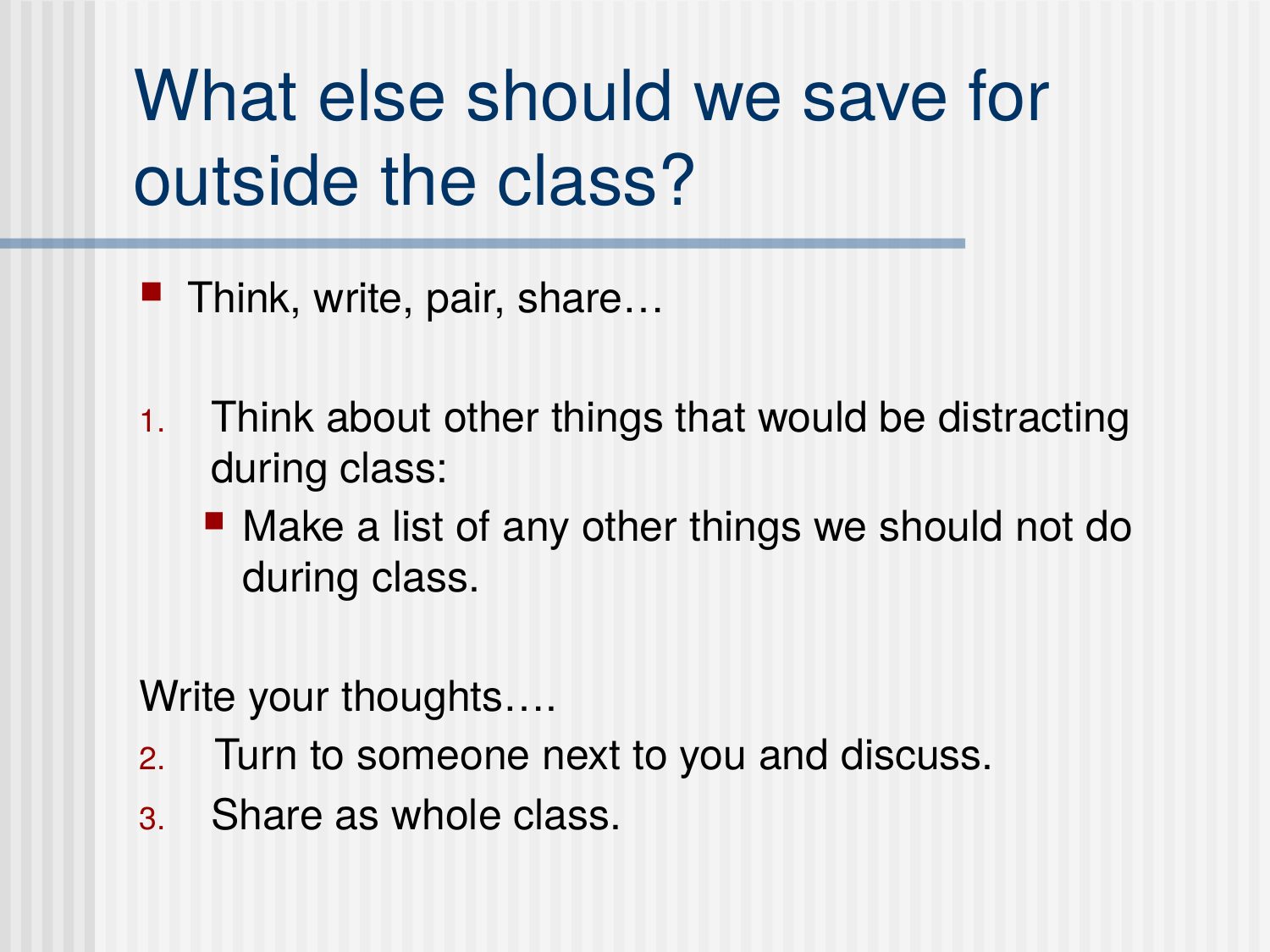

# What else should we save for outside the class?
Think, write, pair, share…

Think about other things that would be distracting during class:
Make a list of any other things we should not do during class.

Write your thoughts….
 Turn to someone next to you and discuss.
Share as whole class.